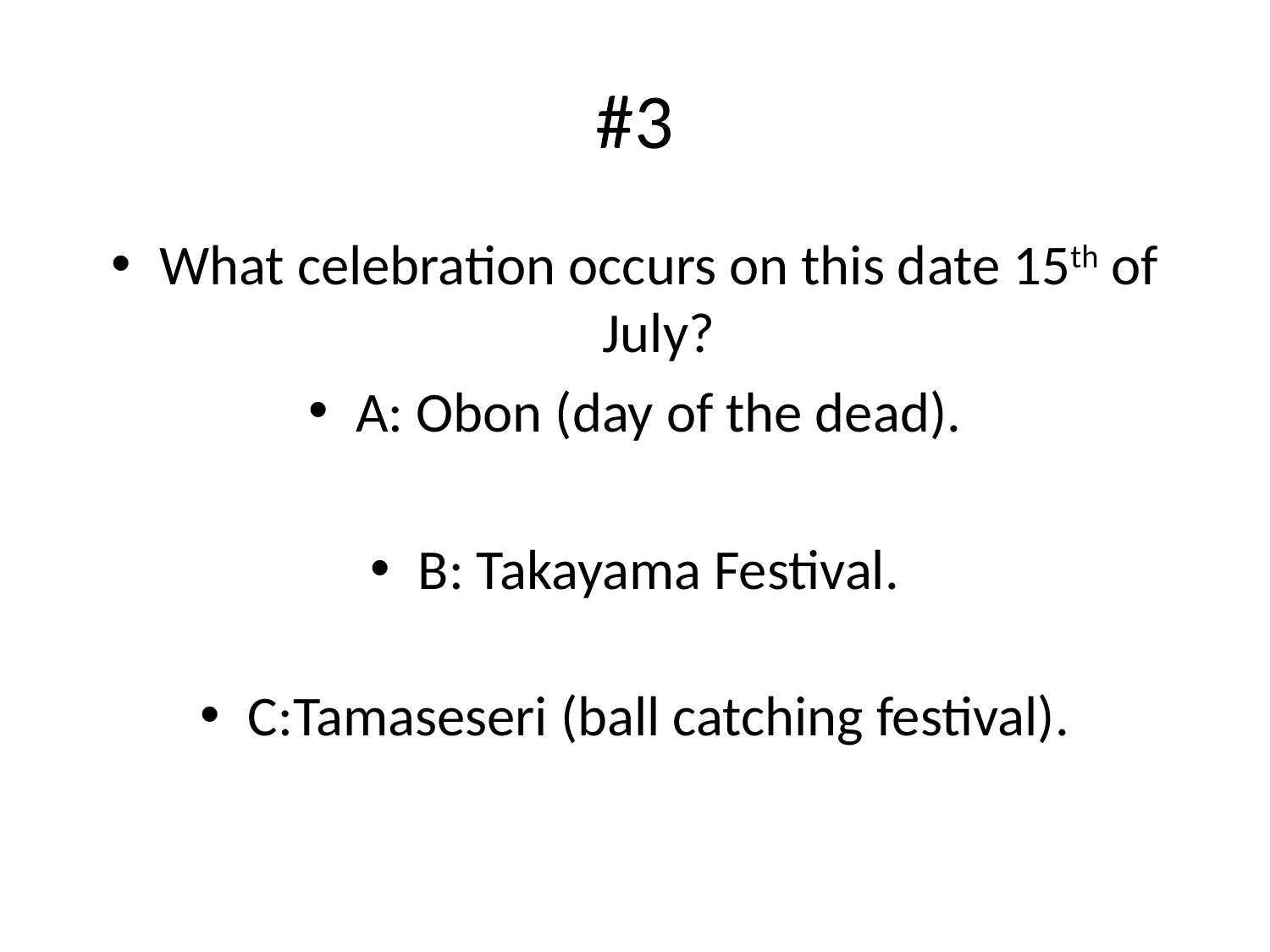

# #3
What celebration occurs on this date 15th of July?
A: Obon (day of the dead).

B: Takayama Festival.
C:Tamaseseri (ball catching festival).